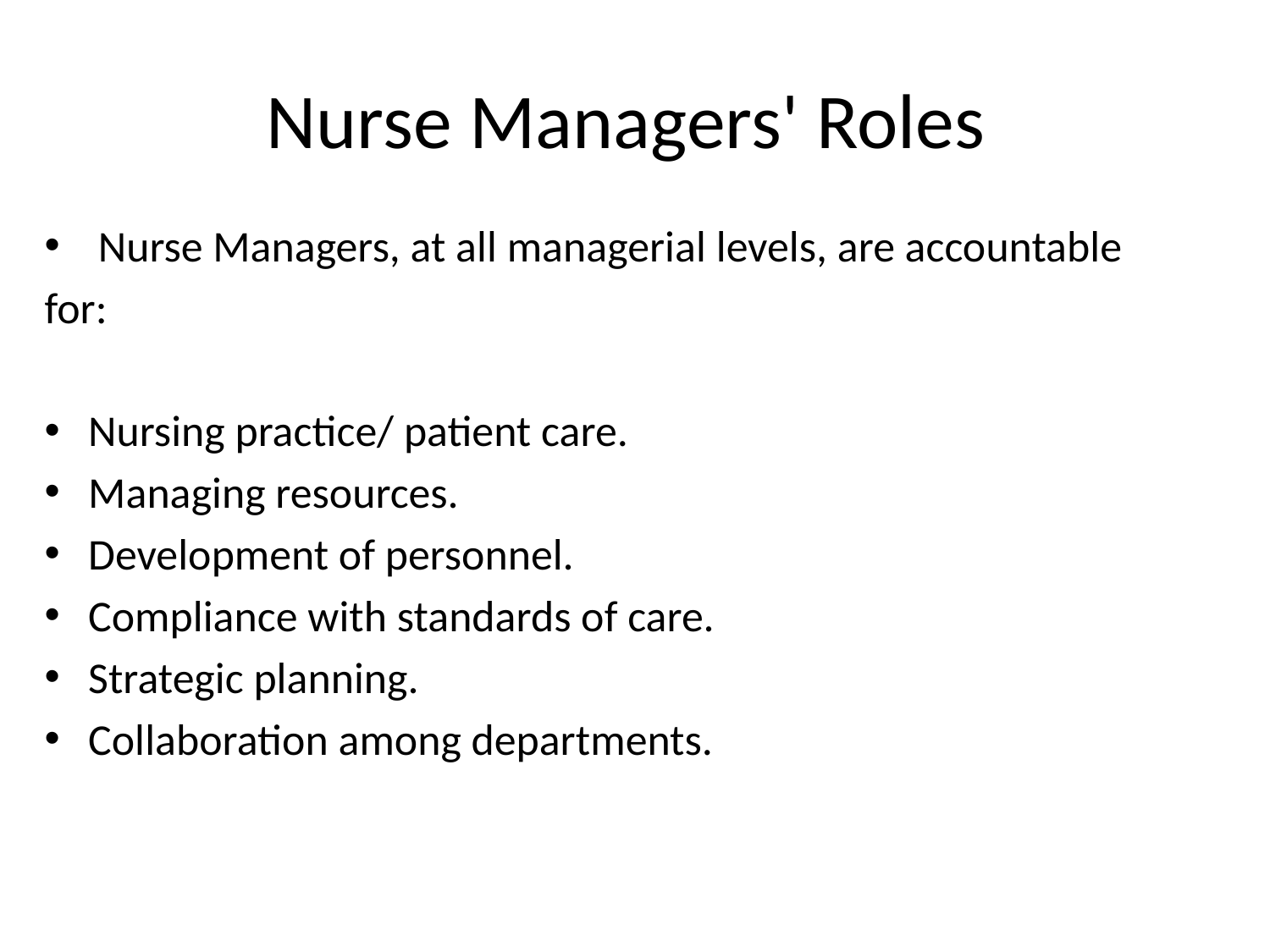

# Nurse Managers' Roles
 Nurse Managers, at all managerial levels, are accountable
for:

Nursing practice/ patient care.
Managing resources.
Development of personnel.
Compliance with standards of care.
Strategic planning.
Collaboration among departments.